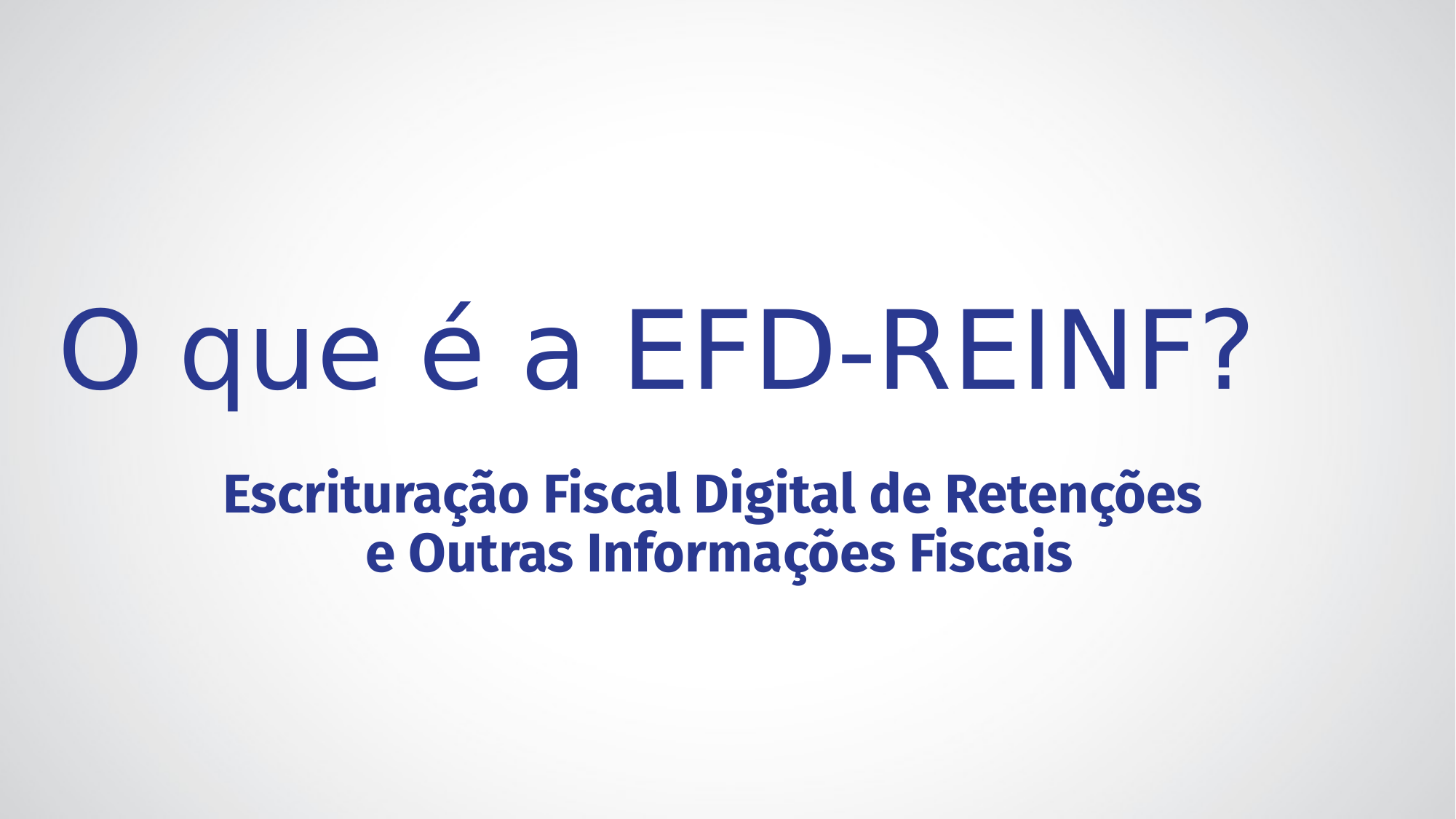

O que é a EFD-REINF?
Escrituração Fiscal Digital de Retenções
e Outras Informações Fiscais